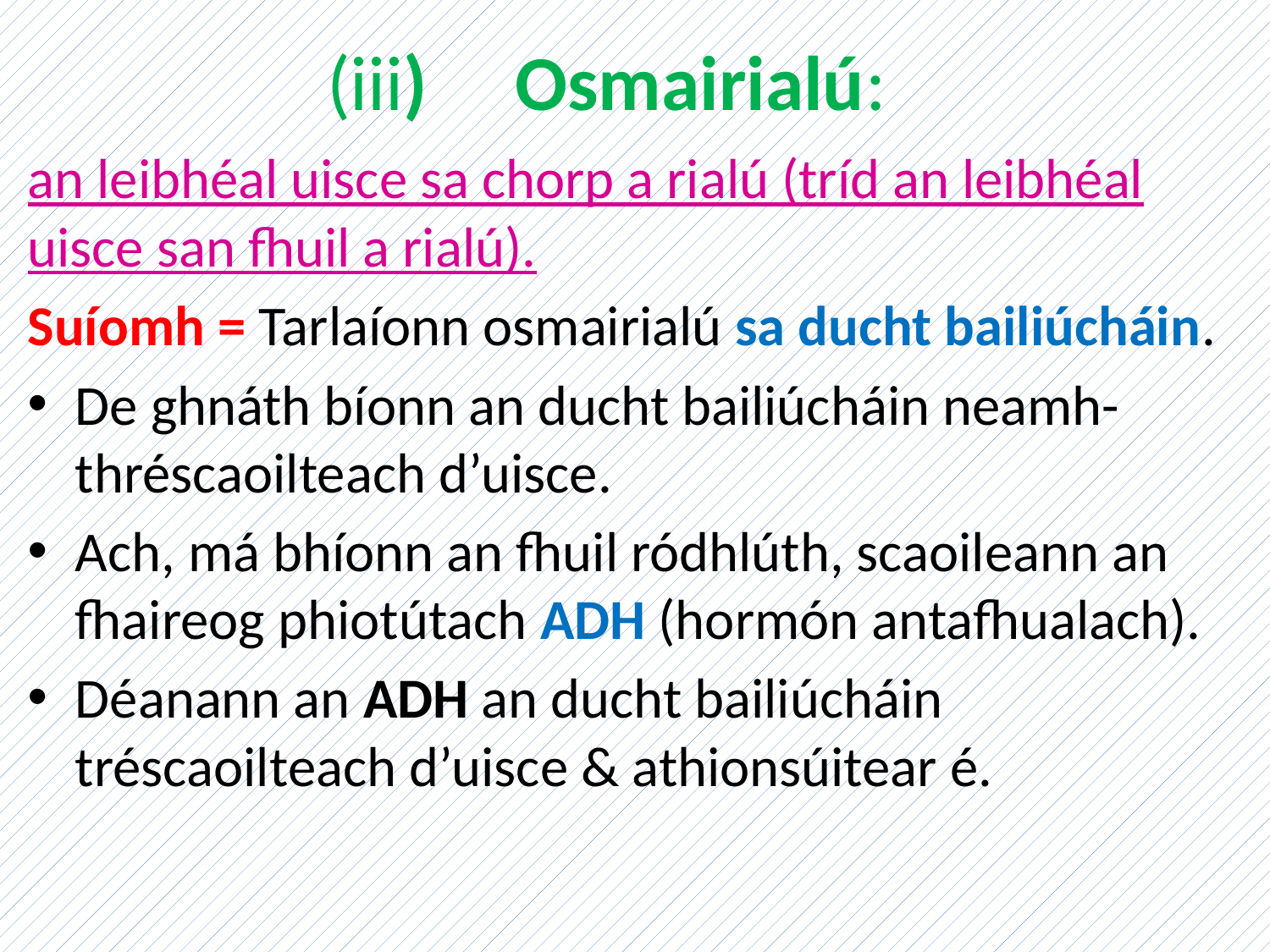

# (iii)     Osmairialú:
an leibhéal uisce sa chorp a rialú (tríd an leibhéal uisce san fhuil a rialú).
Suíomh = Tarlaíonn osmairialú sa ducht bailiúcháin.
De ghnáth bíonn an ducht bailiúcháin neamh-thréscaoilteach d’uisce.
Ach, má bhíonn an fhuil ródhlúth, scaoileann an fhaireog phiotútach ADH (hormón antafhualach).
Déanann an ADH an ducht bailiúcháin tréscaoilteach d’uisce & athionsúitear é.